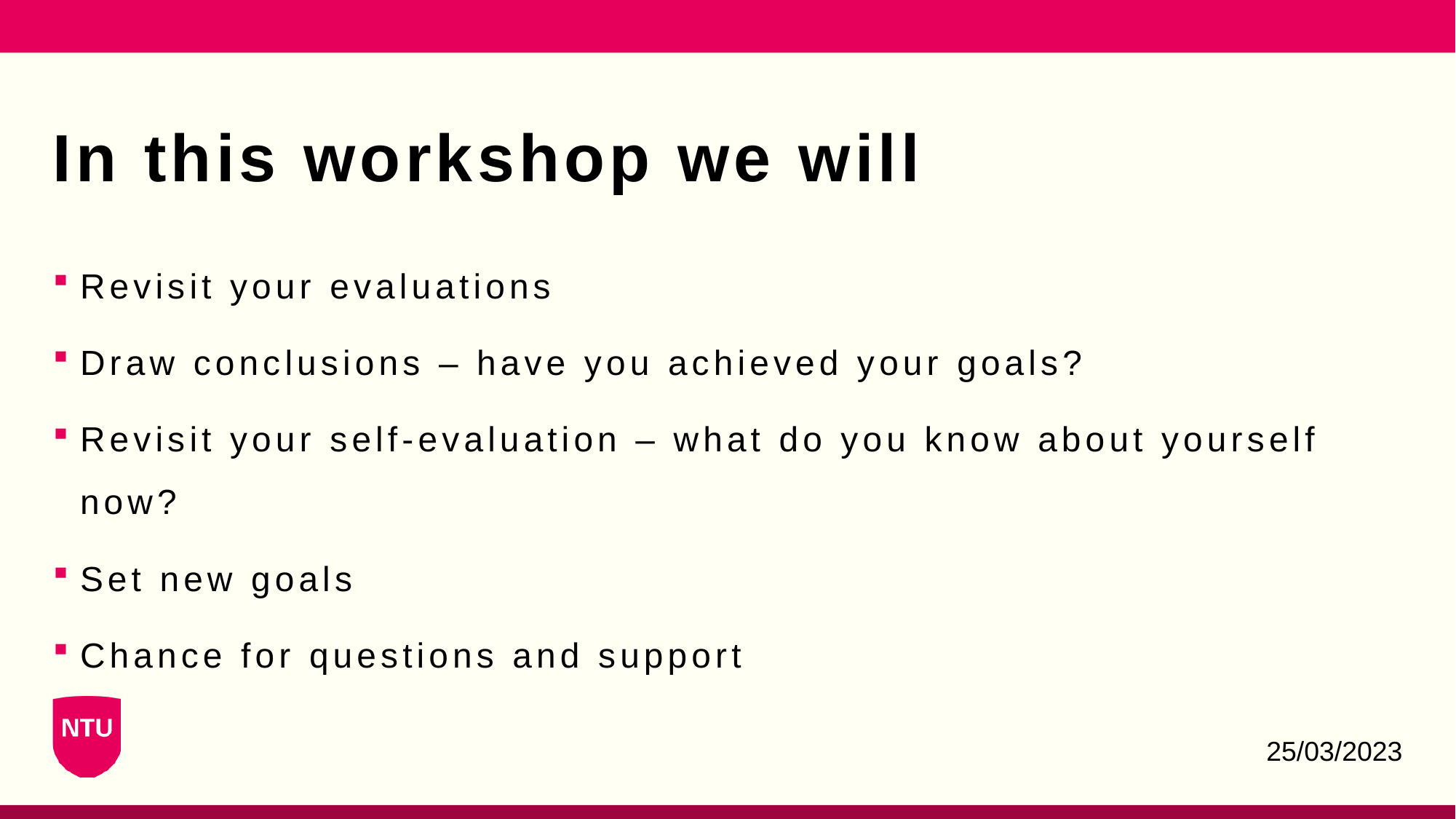

# In this workshop we will
Revisit your evaluations
Draw conclusions – have you achieved your goals?
Revisit your self-evaluation – what do you know about yourself now?
Set new goals
Chance for questions and support
25/03/2023